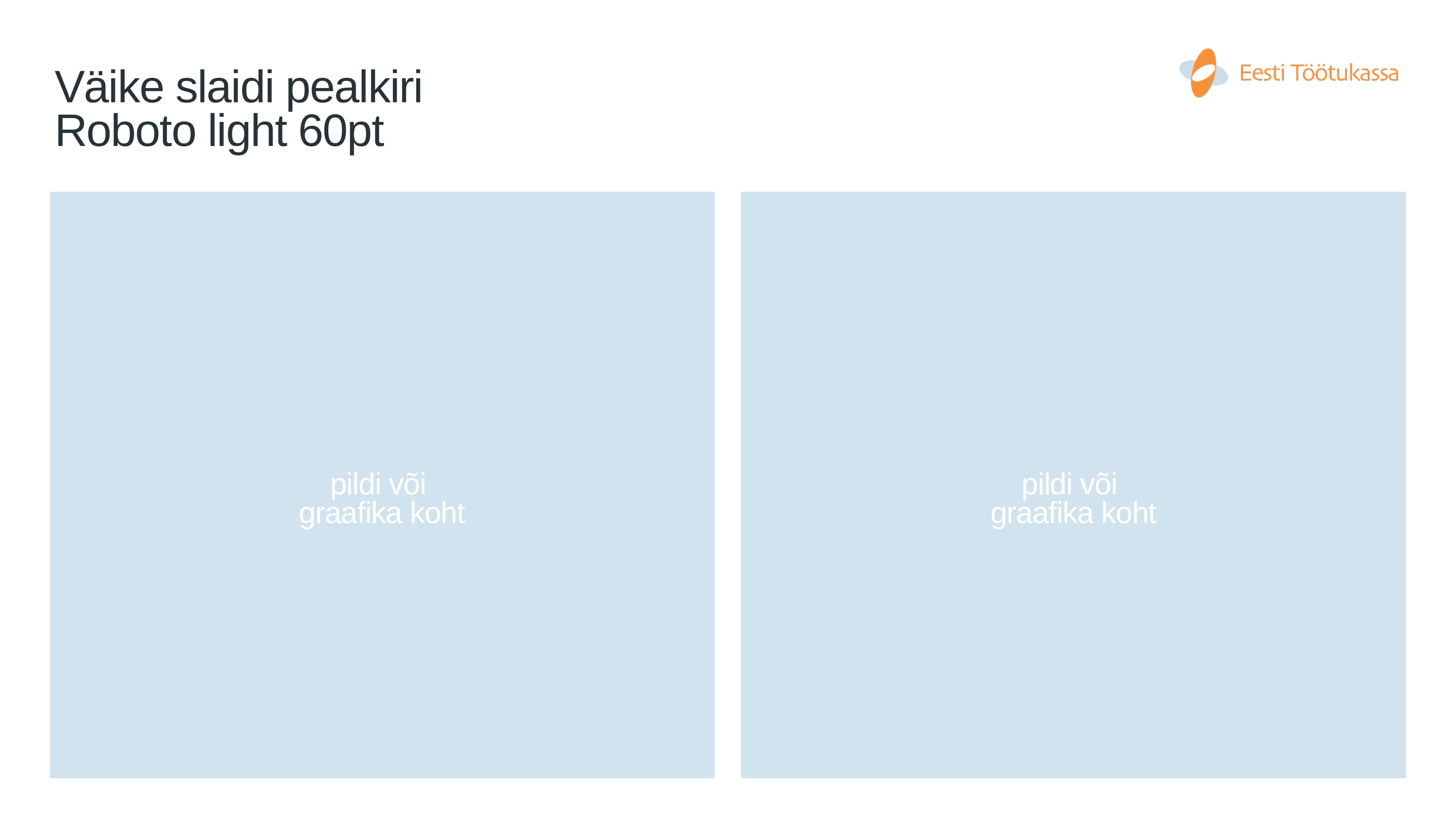

# Väike slaidi pealkiri
Roboto light 60pt

pildi või
graafika koht
pildi või
graafika koht